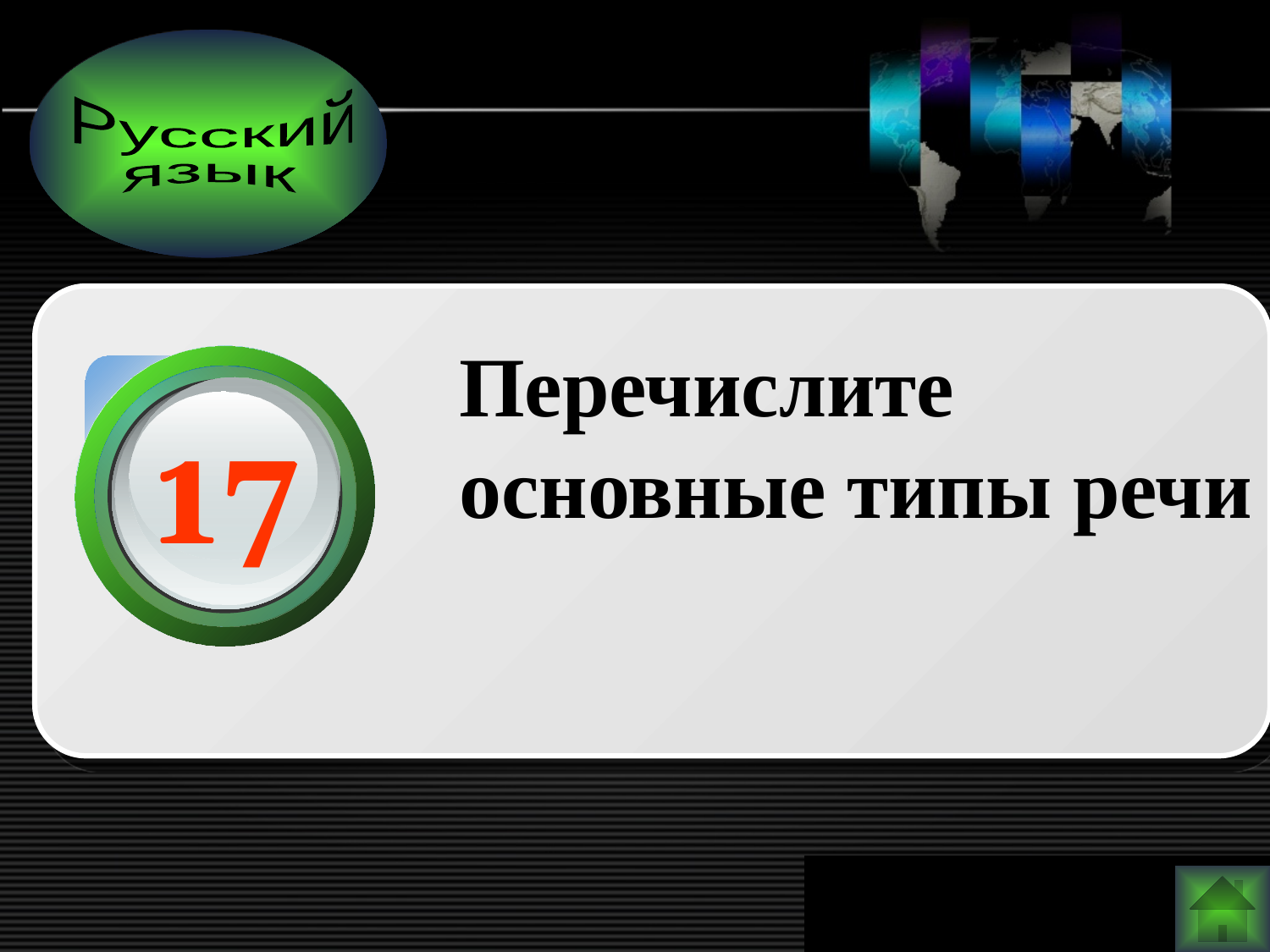

Русский
язык

Перечислите основные типы речи

17

www.themegallery.com